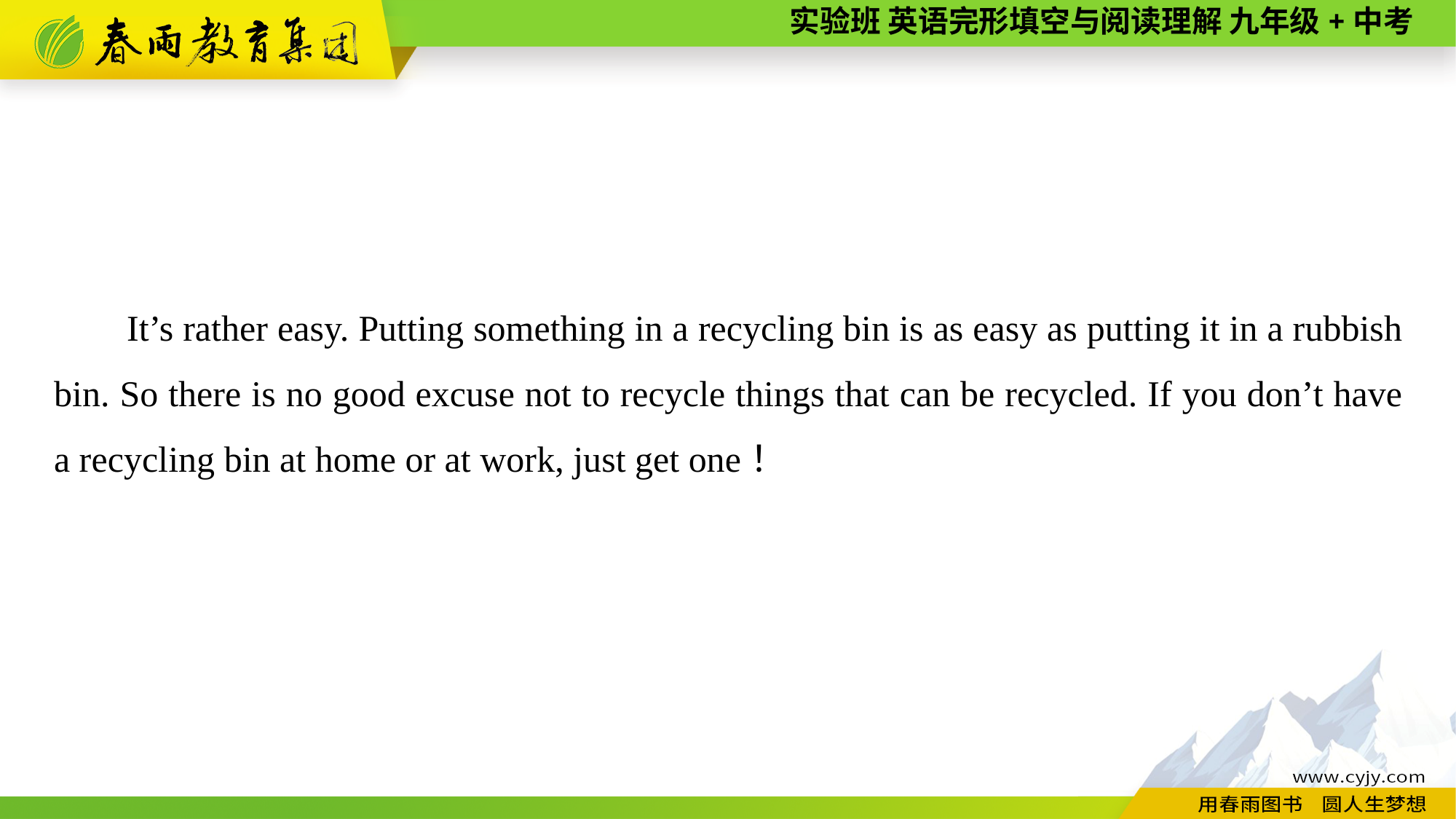

It’s rather easy. Putting something in a recycling bin is as easy as putting it in a rubbish bin. So there is no good excuse not to recycle things that can be recycled. If you don’t have a recycling bin at home or at work, just get one！